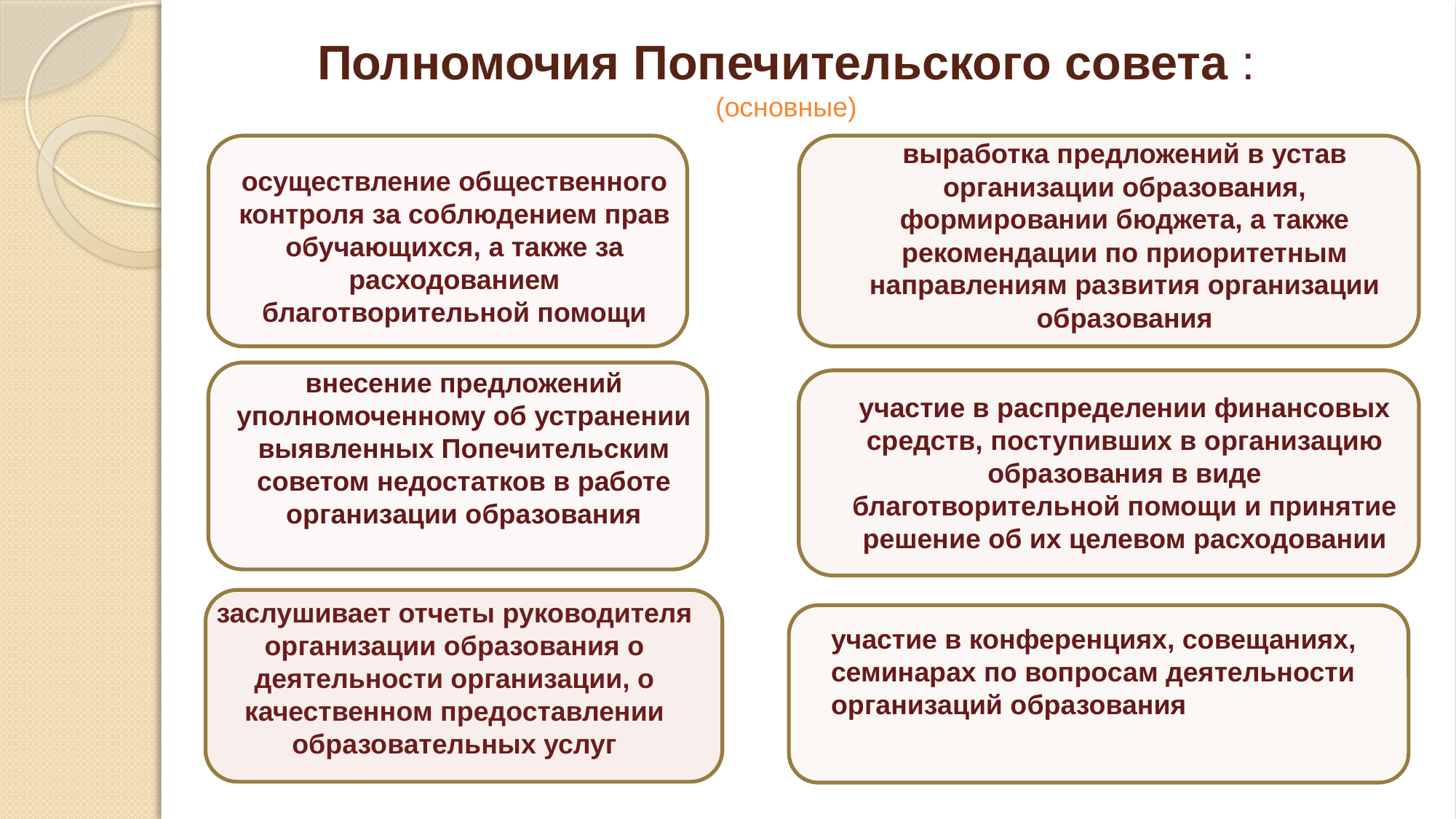

# Полномочия Попечительского совета : (основные)
выработка предложений в устав организации образования, формировании бюджета, а также рекомендации по приоритетным направлениям развития организации образования

осуществление общественного контроля за соблюдением прав обучающихся, а также за расходованием благотворительной помощи

внесение предложений уполномоченному об устранении выявленных Попечительским советом недостатков в работе организации образования

участие в распределении финансовых средств, поступивших в организацию образования в виде благотворительной помощи и принятие решение об их целевом расходовании

заслушивает отчеты руководителя организации образования о деятельности организации, о качественном предоставлении образовательных услуг

участие в конференциях, совещаниях, семинарах по вопросам деятельности организаций образования